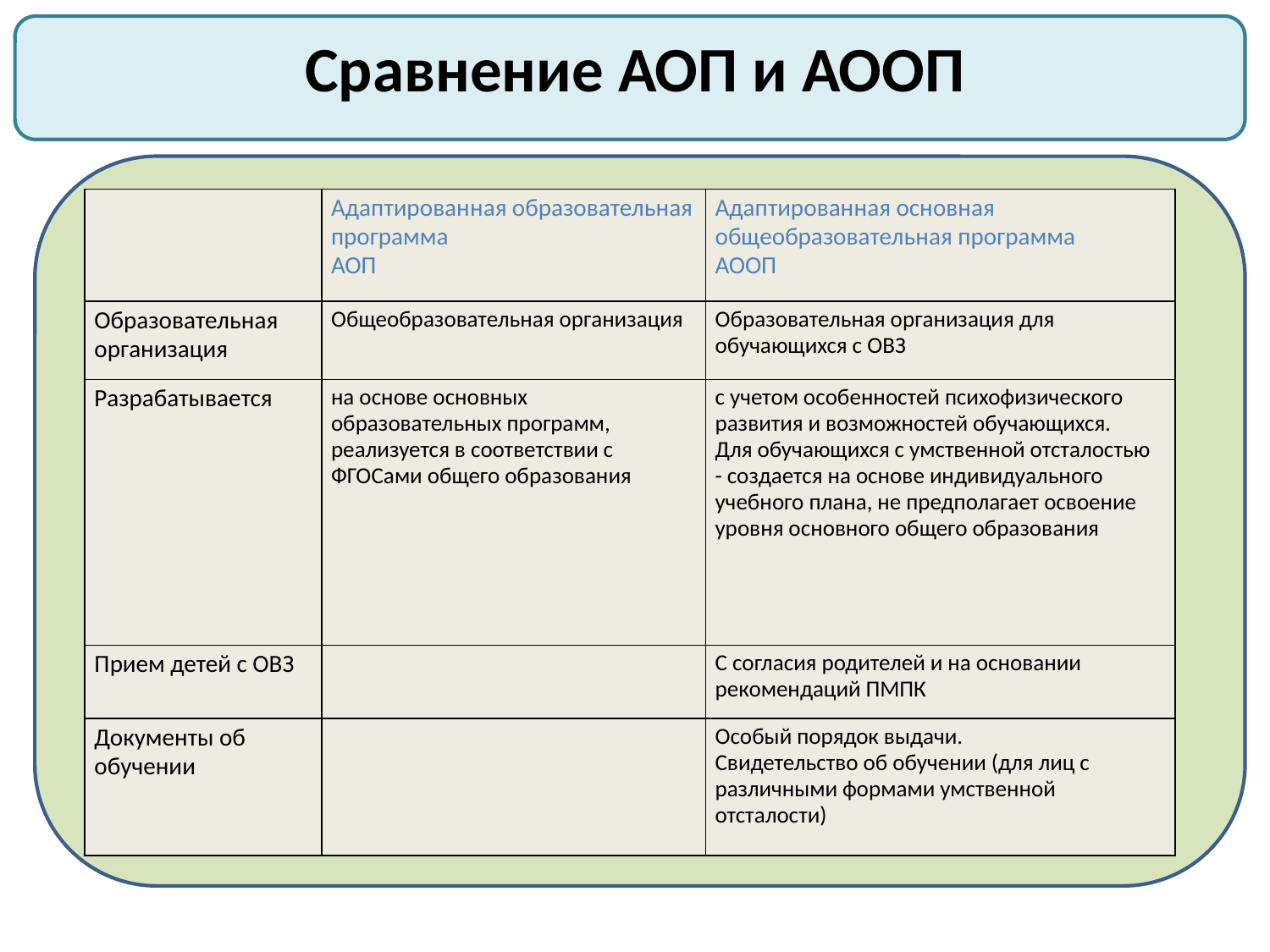

# Сравнение АОП и АООП

|  | Адаптированная образовательная программа АОП | Адаптированная основная общеобразовательная программа АООП |
| --- | --- | --- |
| Образовательная организация | Общеобразовательная организация | Образовательная организация для обучающихся с ОВЗ |
| Разрабатывается | на основе основных образовательных программ, реализуется в соответствии с ФГОСами общего образования | с учетом особенностей психофизического развития и возможностей обучающихся. Для обучающихся с умственной отсталостью - создается на основе индивидуального учебного плана, не предполагает освоение уровня основного общего образования |
| Прием детей с ОВЗ |  | С согласия родителей и на основании рекомендаций ПМПК |
| Документы об обучении |  | Особый порядок выдачи. Свидетельство об обучении (для лиц с различными формами умственной отсталости) |